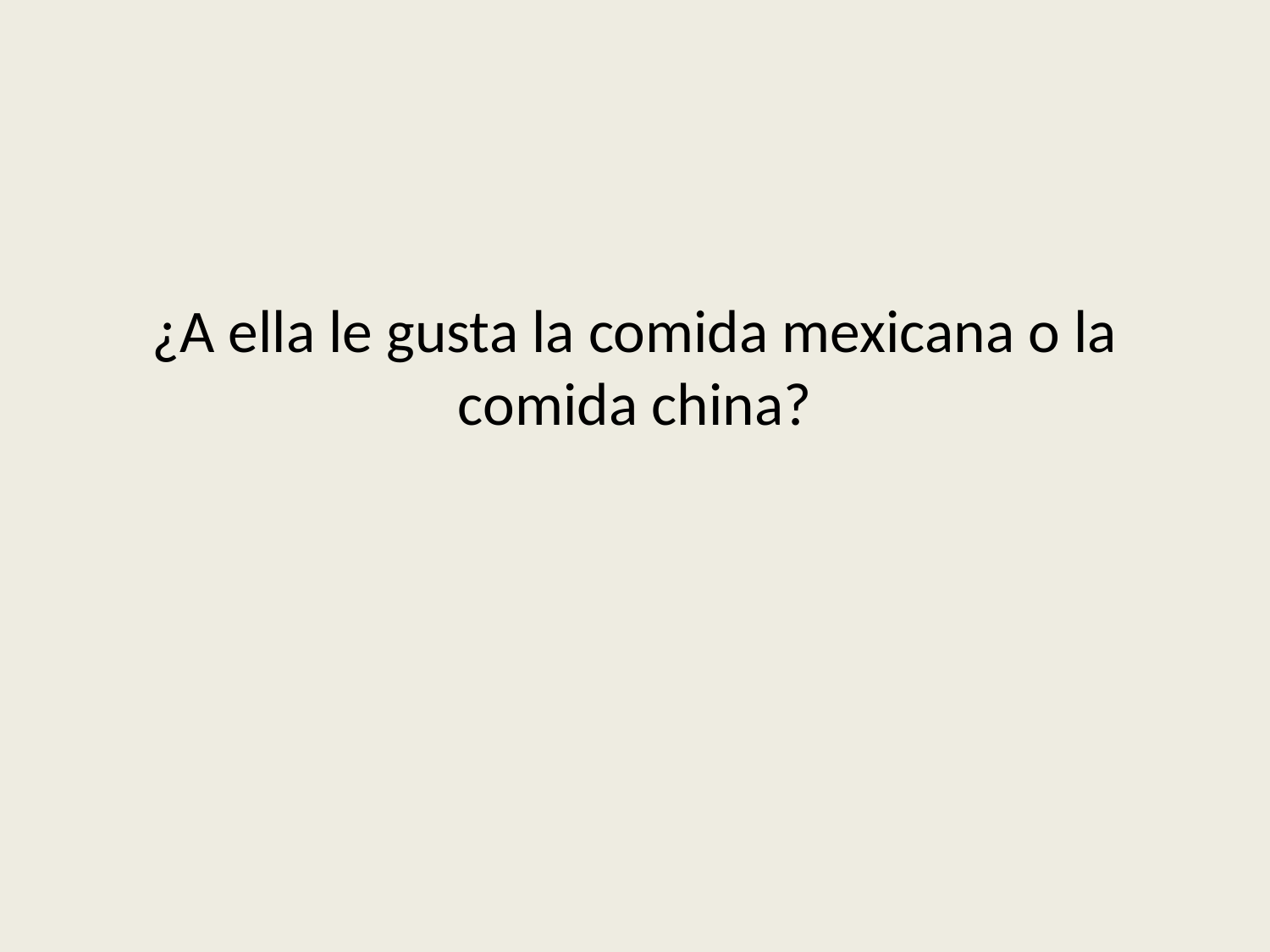

# ¿A ella le gusta la comida mexicana o la comida china?